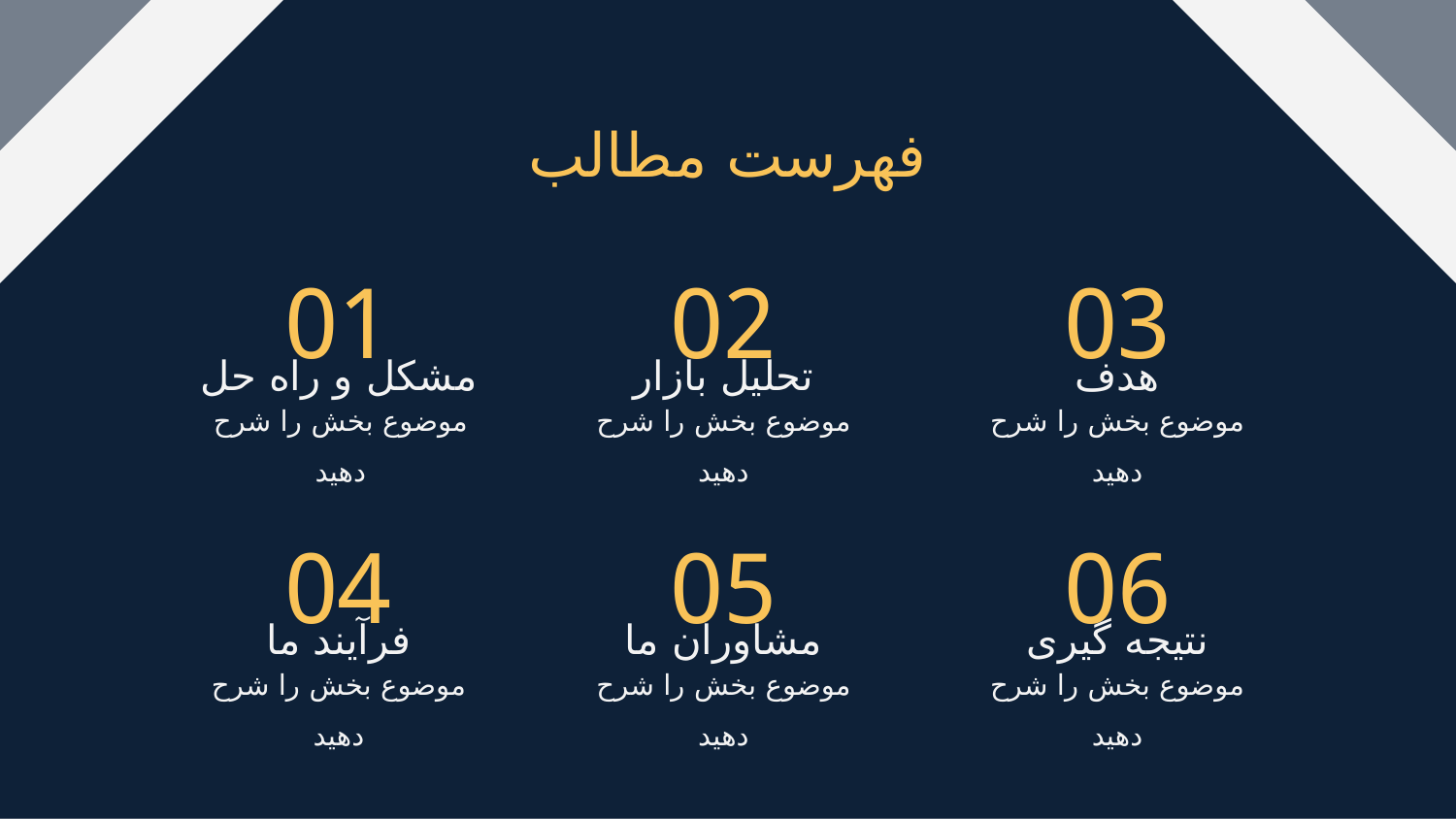

فهرست مطالب
01
02
03
# مشکل و راه حل
تحلیل بازار
هدف
موضوع بخش را شرح دهید
موضوع بخش را شرح دهید
موضوع بخش را شرح دهید
04
05
06
فرآیند ما
مشاوران ما
نتیجه گیری
موضوع بخش را شرح دهید
موضوع بخش را شرح دهید
موضوع بخش را شرح دهید